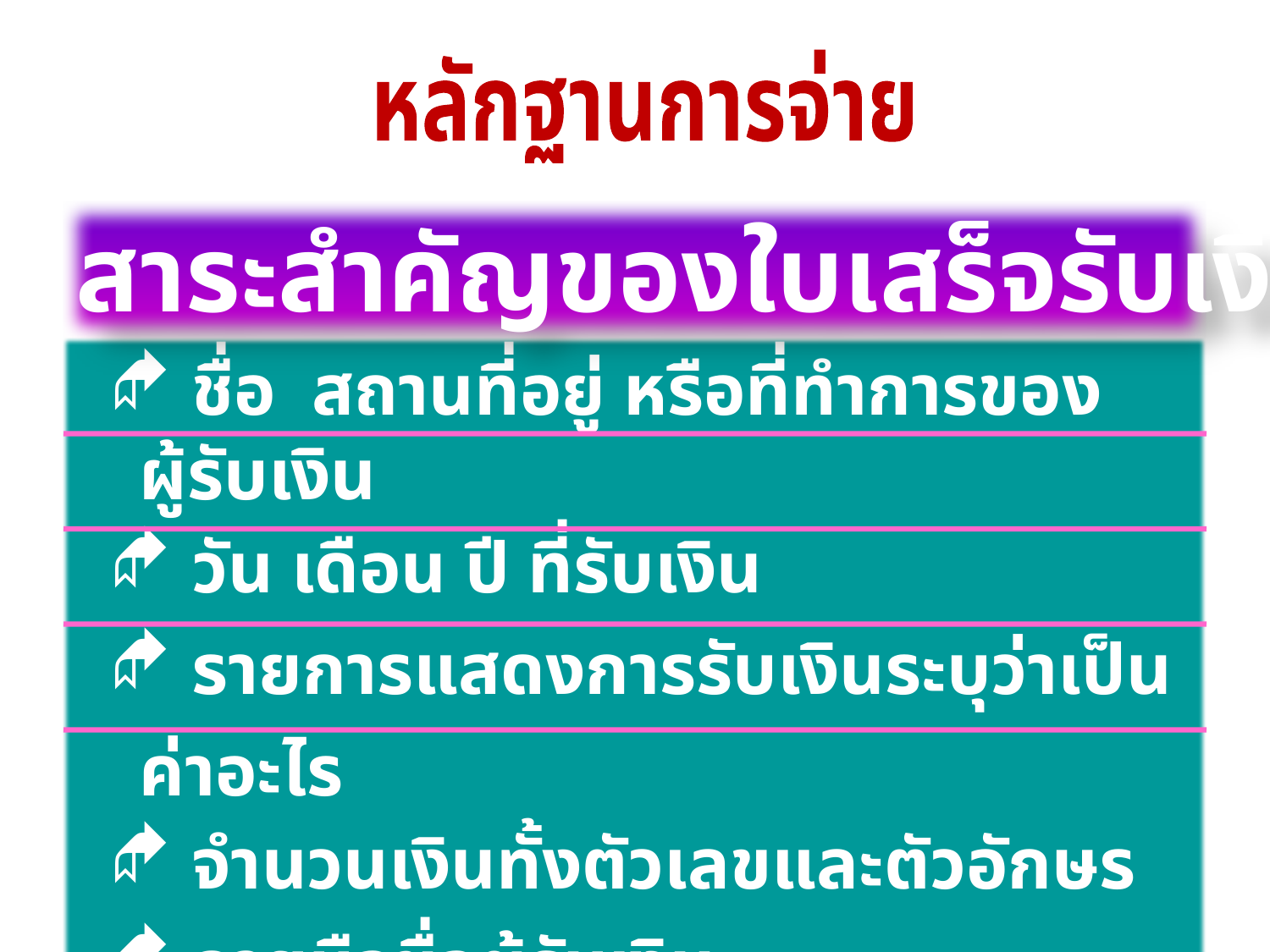

หลักฐานการจ่าย
สาระสำคัญของใบเสร็จรับเงิน
 ชื่อ  สถานที่อยู่ หรือที่ทำการของผู้รับเงิน
 วัน เดือน ปี ที่รับเงิน
 รายการแสดงการรับเงินระบุว่าเป็นค่าอะไร
 จำนวนเงินทั้งตัวเลขและตัวอักษร
 ลายมือชื่อผู้รับเงิน